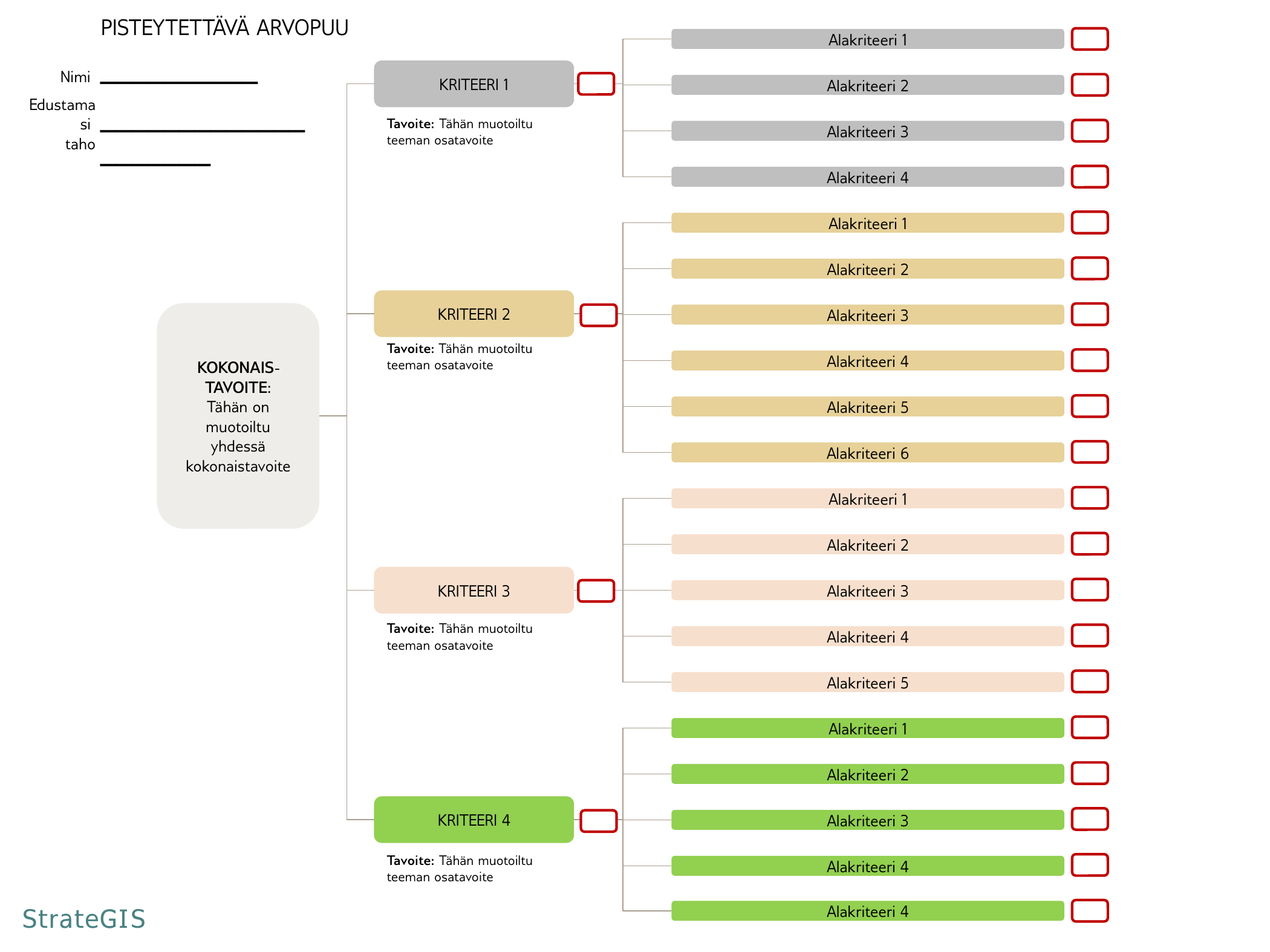

PISTEYTETTÄVÄ ARVOPUU

Alakriteeri 1
__________
Nimi
Edustamasi
taho
____________________
KRITEERI 1

Alakriteeri 2
Tavoite: Tähän muotoiltu teeman osatavoite

Alakriteeri 3

Alakriteeri 4

Alakriteeri 1

Alakriteeri 2
KRITEERI 2
KOKONAIS-TAVOITE:
Tähän on muotoiltu yhdessä kokonaistavoite

Alakriteeri 3
Tavoite: Tähän muotoiltu teeman osatavoite

Alakriteeri 4

Alakriteeri 5

Alakriteeri 6

Alakriteeri 1

Alakriteeri 2
KRITEERI 3

Alakriteeri 3
Tavoite: Tähän muotoiltu teeman osatavoite

Alakriteeri 4

Alakriteeri 5

Alakriteeri 1

Alakriteeri 2
KRITEERI 4

Alakriteeri 3

Tavoite: Tähän muotoiltu teeman osatavoite

Alakriteeri 4
StrateGIS

Alakriteeri 4